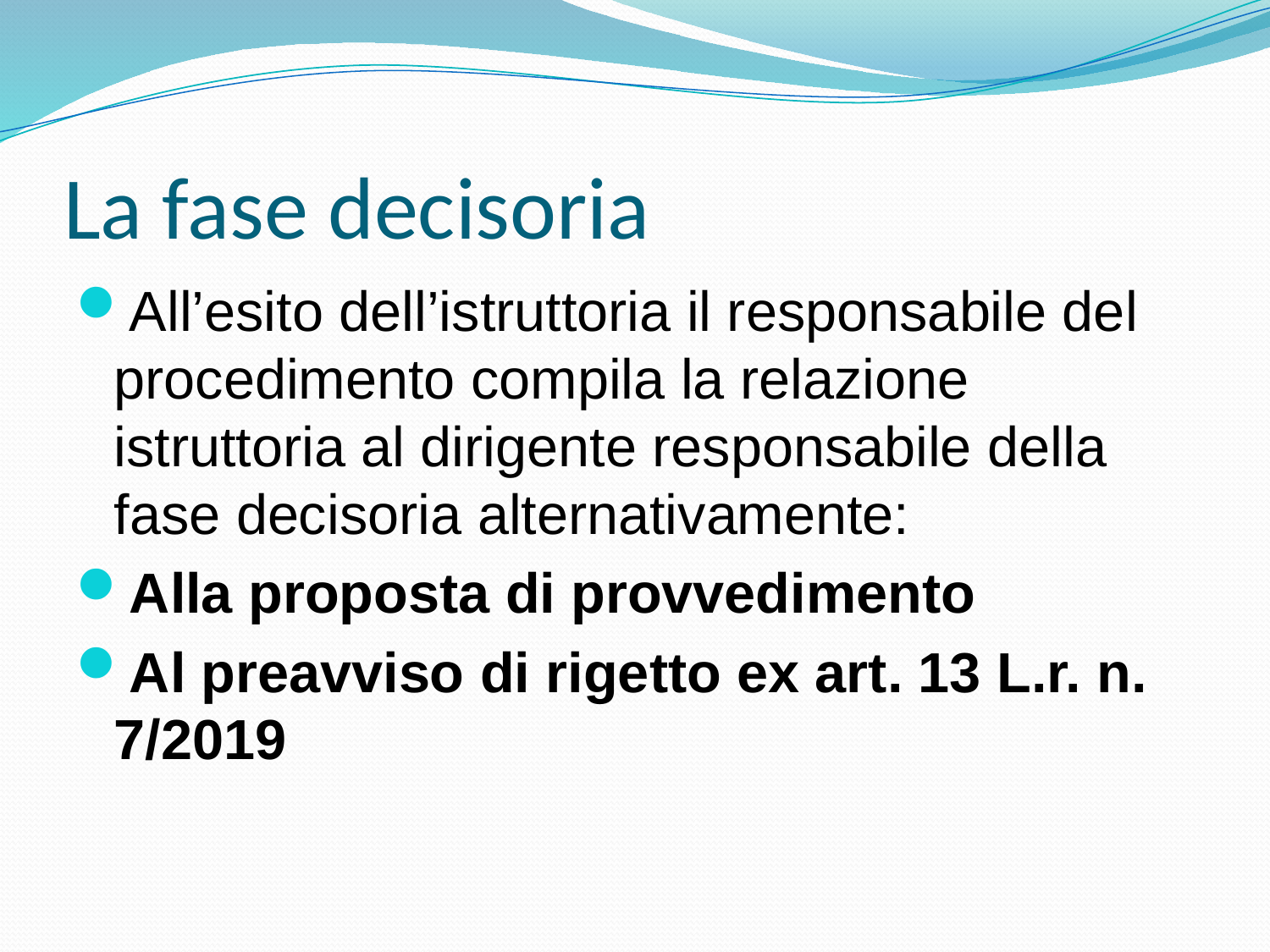

# La fase decisoria
All’esito dell’istruttoria il responsabile del procedimento compila la relazione istruttoria al dirigente responsabile della fase decisoria alternativamente:
Alla proposta di provvedimento
Al preavviso di rigetto ex art. 13 L.r. n. 7/2019